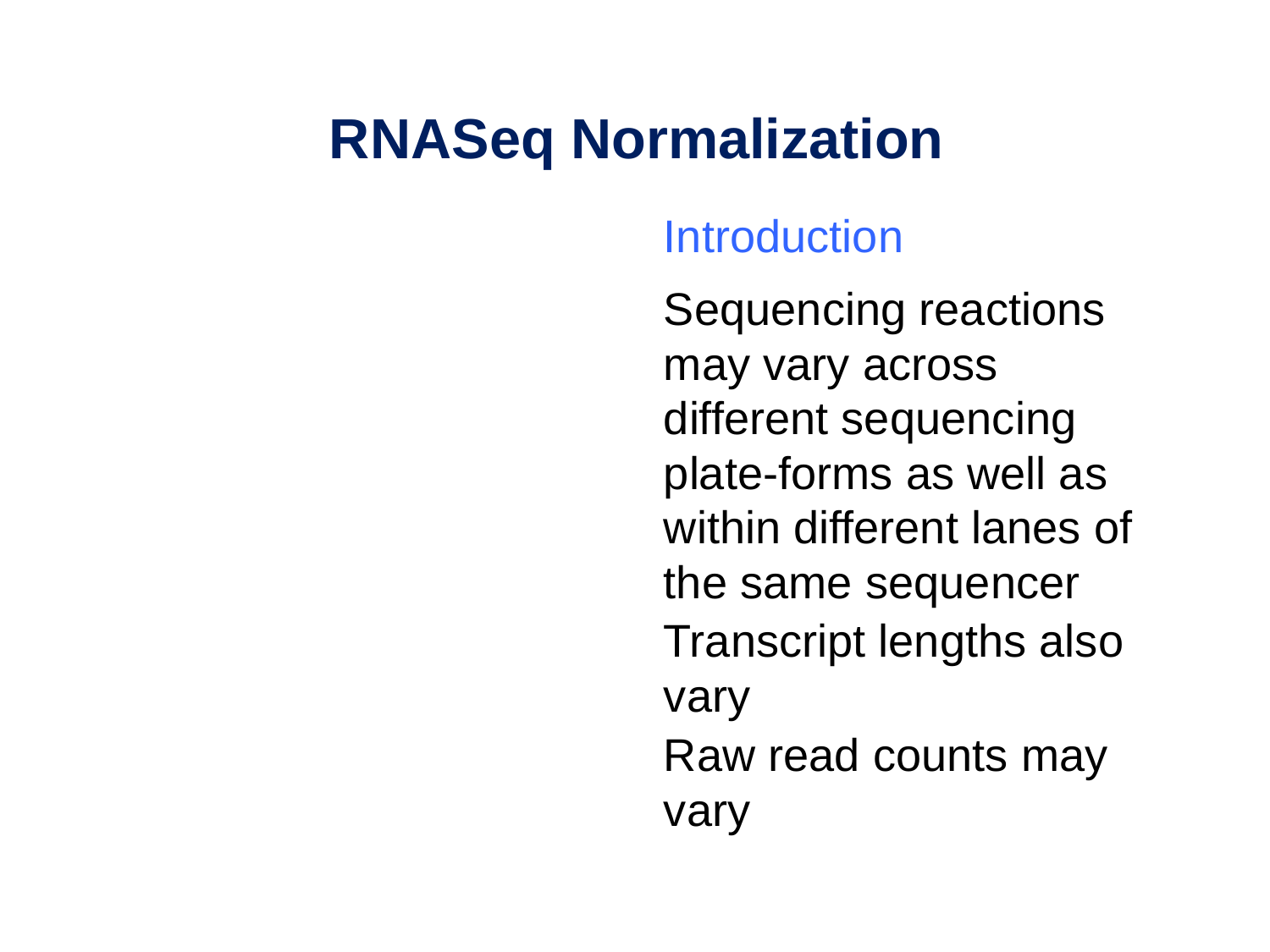

RNASeq Normalization
Introduction
Sequencing reactions may vary across different sequencing plate-forms as well as within different lanes of the same sequencer
Transcript lengths also vary
Raw read counts may vary